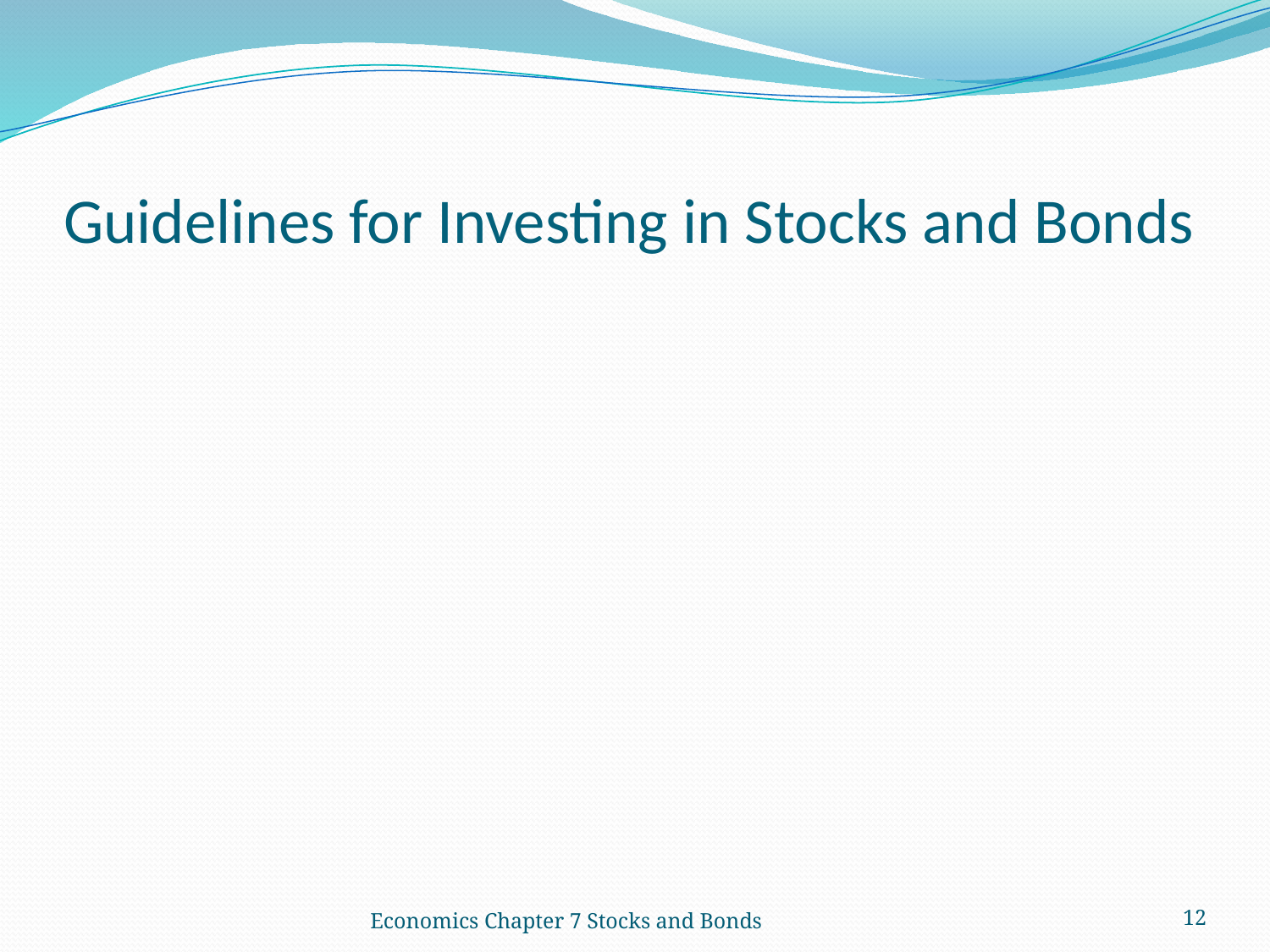

# Guidelines for Investing in Stocks and Bonds

Economics Chapter 7 Stocks and Bonds
12